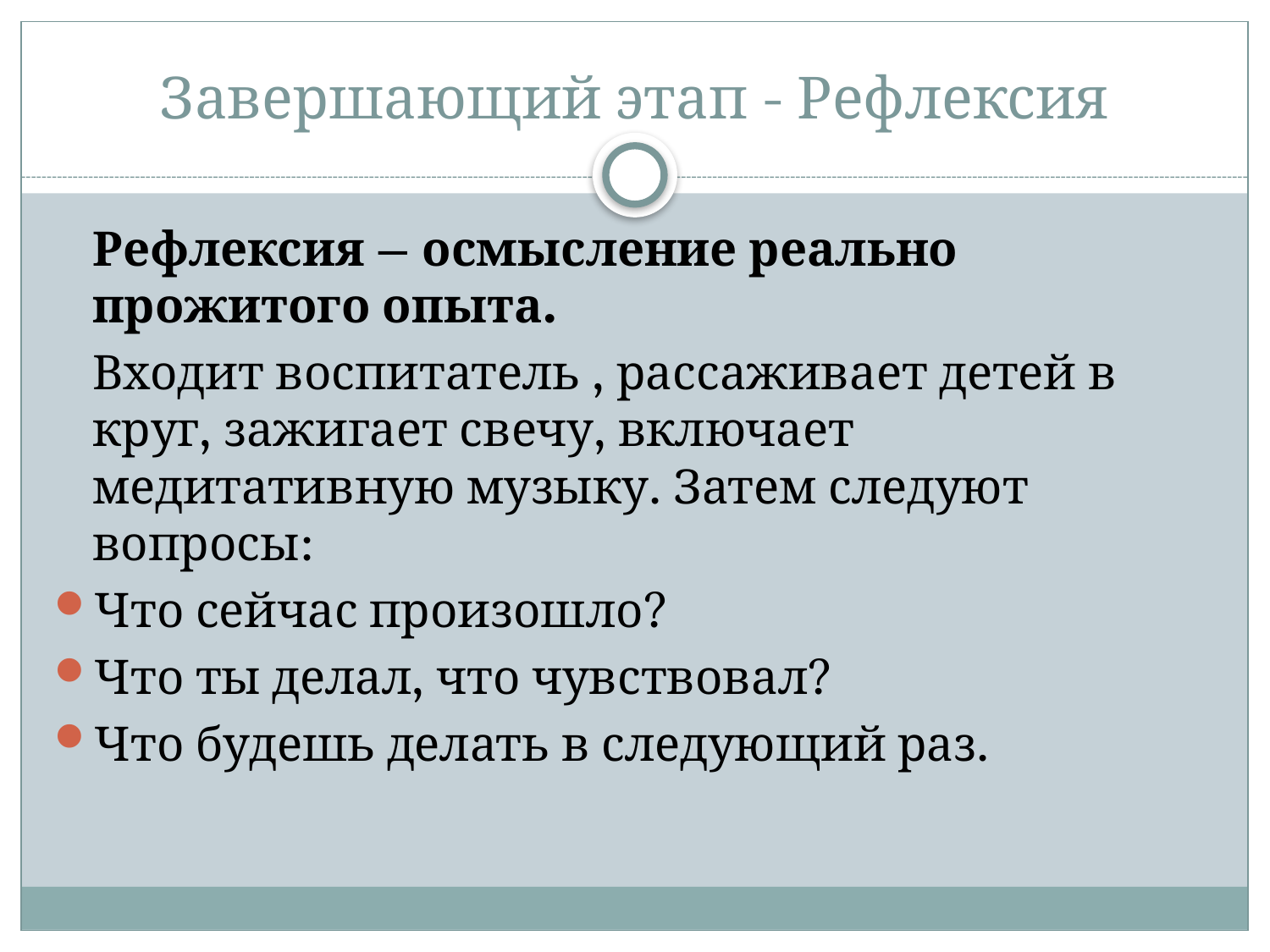

# Завершающий этап - Рефлексия
	Рефлексия – осмысление реально прожитого опыта.
	Входит воспитатель , рассаживает детей в круг, зажигает свечу, включает медитативную музыку. Затем следуют вопросы:
Что сейчас произошло?
Что ты делал, что чувствовал?
Что будешь делать в следующий раз.